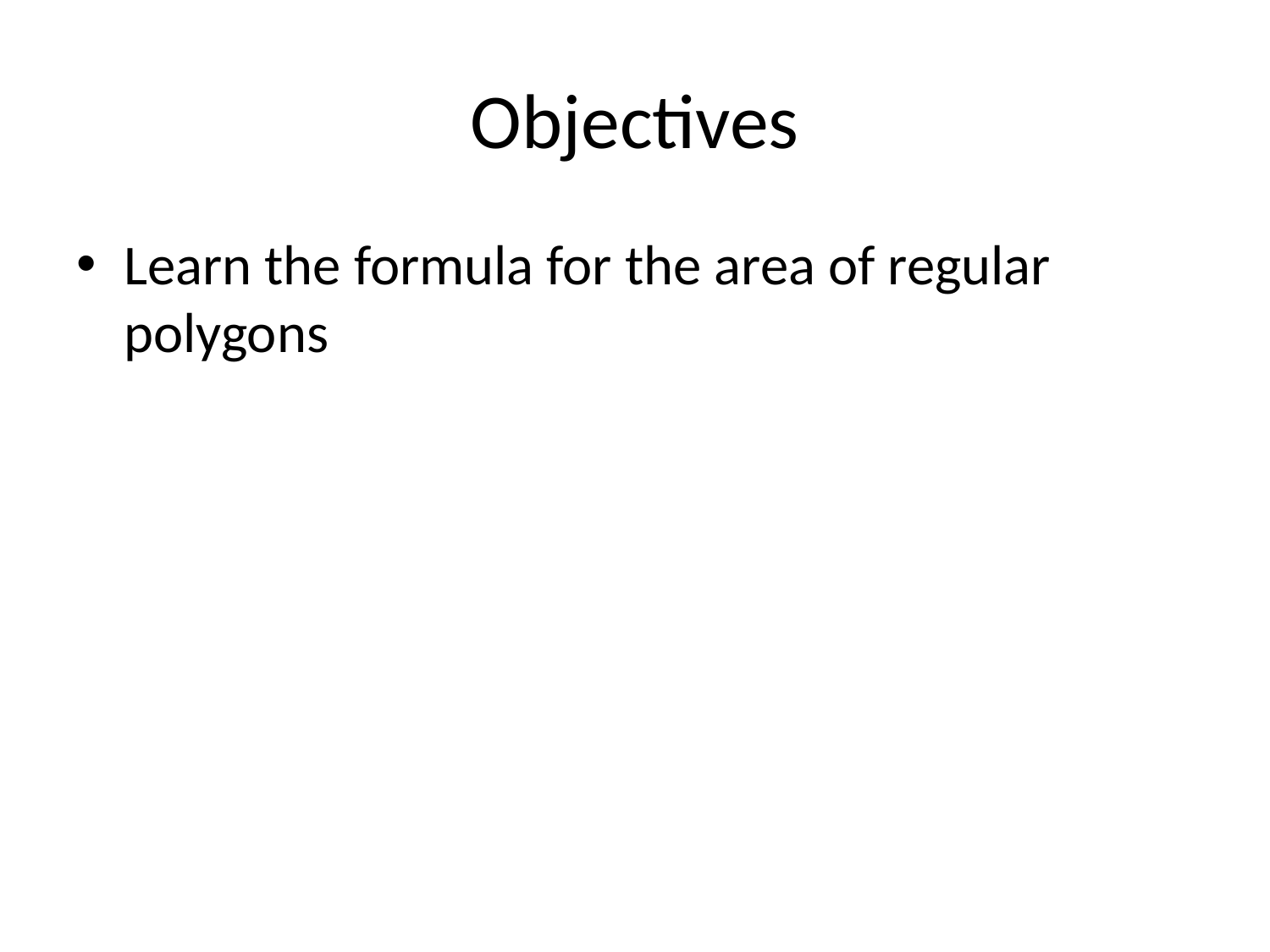

# Objectives
Learn the formula for the area of regular polygons